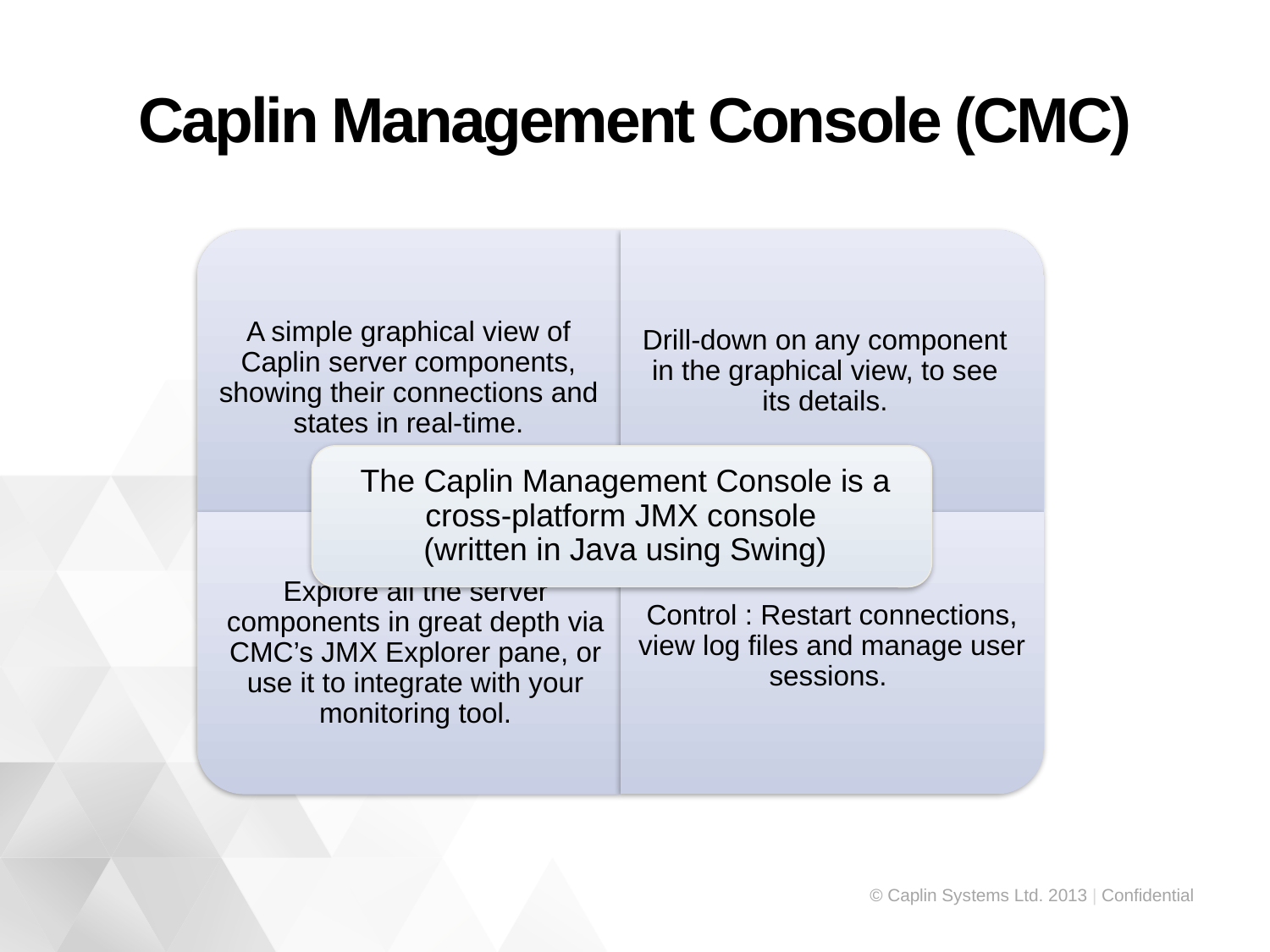

# Caplin Management Console (CMC)
A simple graphical view of Caplin server components, showing their connections and states in real-time.
Drill-down on any component in the graphical view, to see its details.
Explore all the server components in great depth via CMC’s JMX Explorer pane, or use it to integrate with your monitoring tool.
Control : Restart connections, view log files and manage user sessions.
The Caplin Management Console is a cross-platform JMX console
(written in Java using Swing)